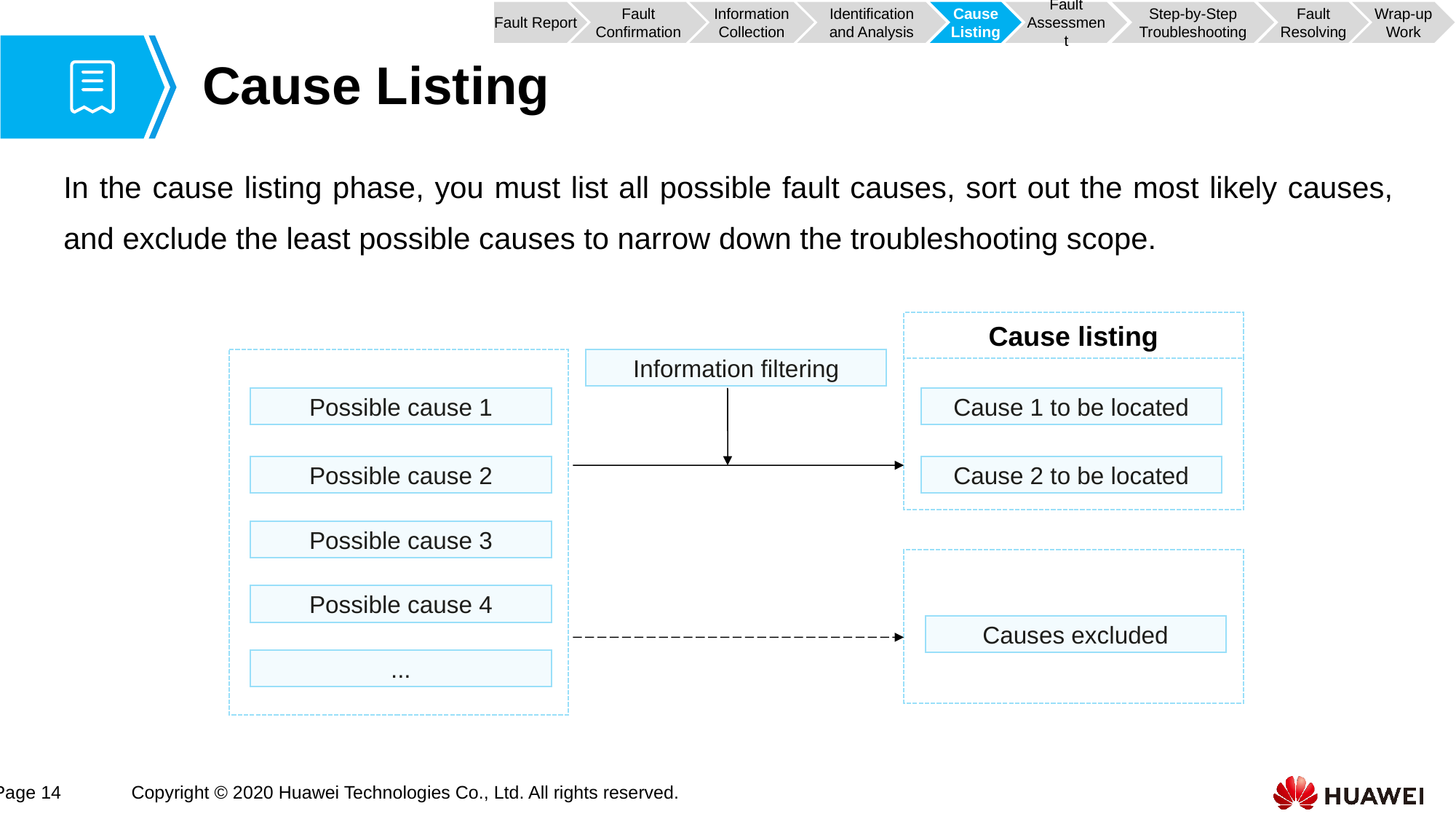

Fault Report
Fault Confirmation
Information Collection
Identification and Analysis
Cause Listing
Fault Assessment
Step-by-Step Troubleshooting
Fault Resolving
Wrap-up Work
# Cause Listing
In the cause listing phase, you must list all possible fault causes, sort out the most likely causes, and exclude the least possible causes to narrow down the troubleshooting scope.

Cause listing

Information filtering

Possible cause 1

Cause 1 to be located
Possible cause 2
Cause 2 to be located

Possible cause 3

Possible cause 4
Causes excluded

...